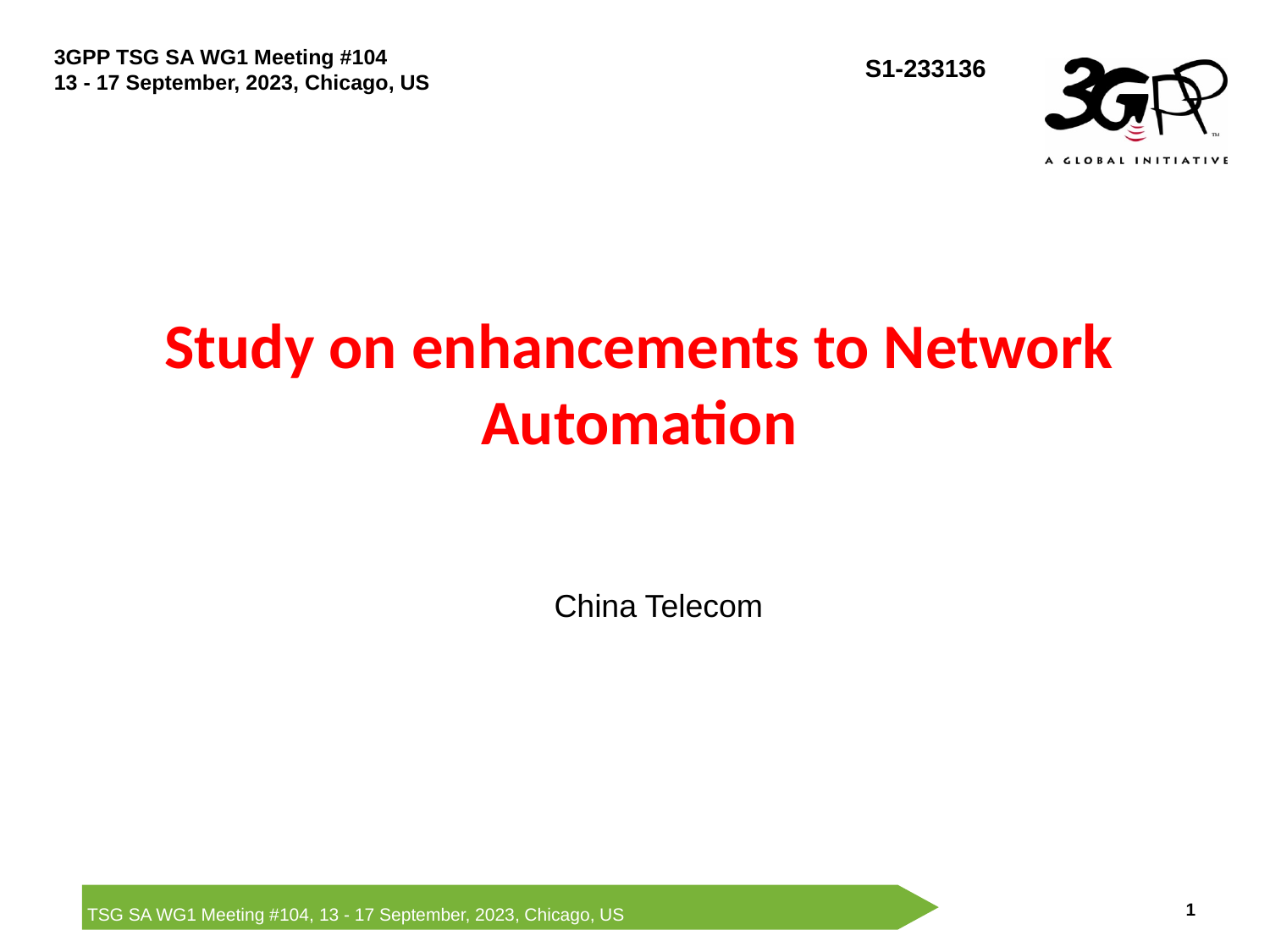

# Study on enhancements to Network Automation
China Telecom